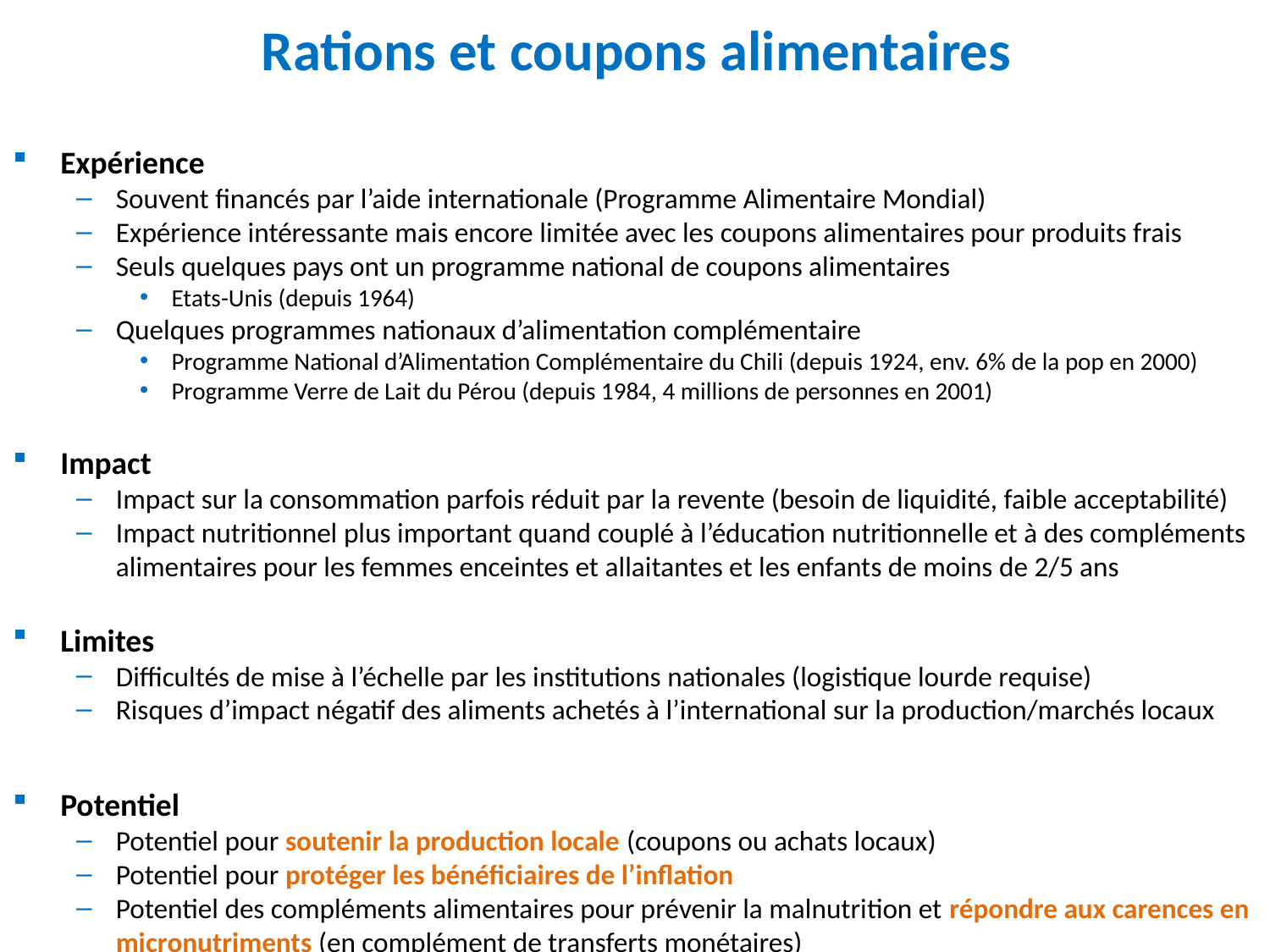

# Rations et coupons alimentaires
Expérience
Souvent financés par l’aide internationale (Programme Alimentaire Mondial)
Expérience intéressante mais encore limitée avec les coupons alimentaires pour produits frais
Seuls quelques pays ont un programme national de coupons alimentaires
Etats-Unis (depuis 1964)
Quelques programmes nationaux d’alimentation complémentaire
Programme National d’Alimentation Complémentaire du Chili (depuis 1924, env. 6% de la pop en 2000)
Programme Verre de Lait du Pérou (depuis 1984, 4 millions de personnes en 2001)

Impact
Impact sur la consommation parfois réduit par la revente (besoin de liquidité, faible acceptabilité)
Impact nutritionnel plus important quand couplé à l’éducation nutritionnelle et à des compléments alimentaires pour les femmes enceintes et allaitantes et les enfants de moins de 2/5 ans

Limites
Difficultés de mise à l’échelle par les institutions nationales (logistique lourde requise)
Risques d’impact négatif des aliments achetés à l’international sur la production/marchés locaux

Potentiel
Potentiel pour soutenir la production locale (coupons ou achats locaux)
Potentiel pour protéger les bénéficiaires de l’inflation
Potentiel des compléments alimentaires pour prévenir la malnutrition et répondre aux carences en micronutriments (en complément de transferts monétaires)